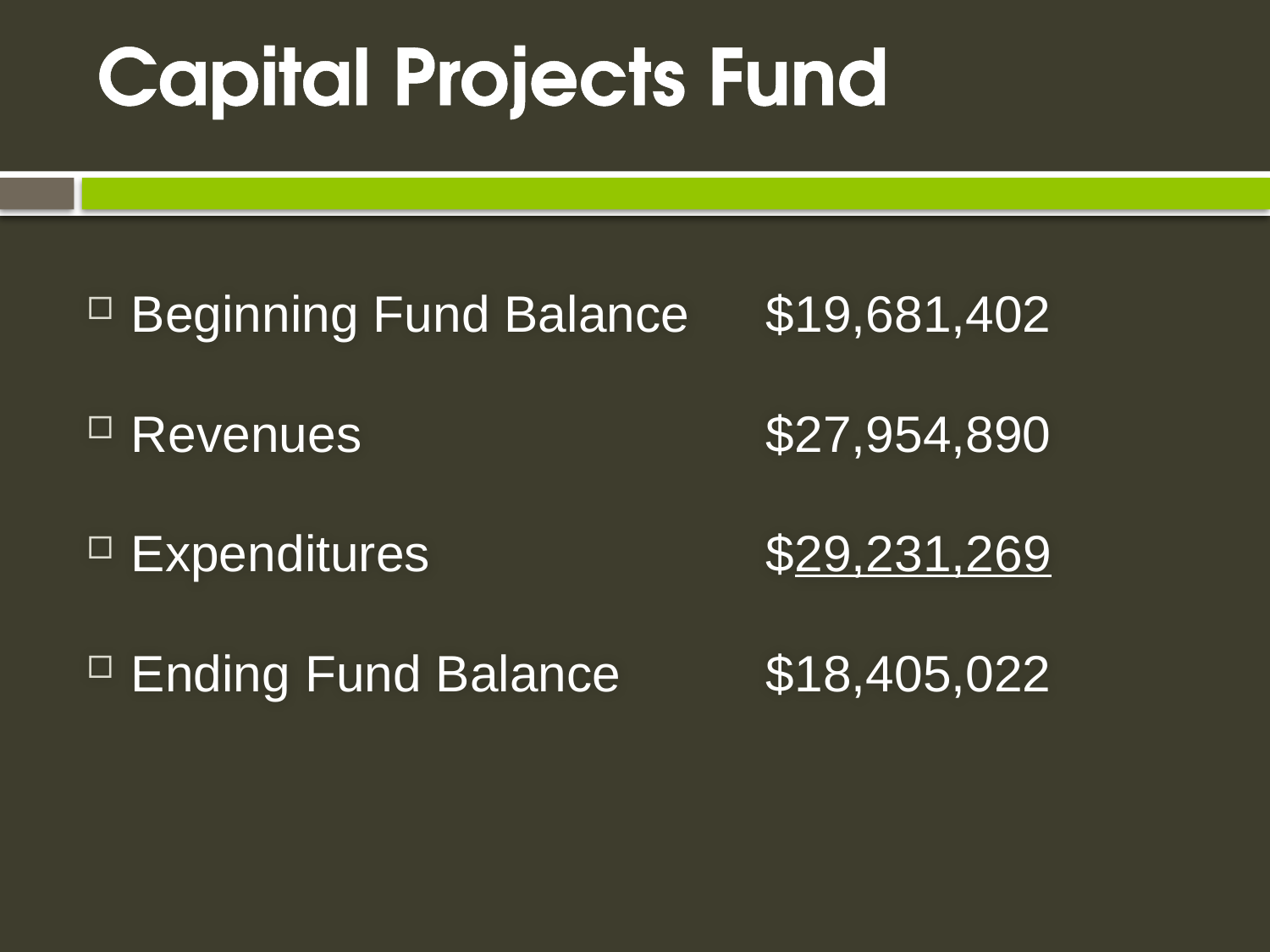

# Capital Projects Fund
Beginning Fund Balance	$19,681,402

Revenues				$27,954,890

Expenditures			$29,231,269

Ending Fund Balance		$18,405,022